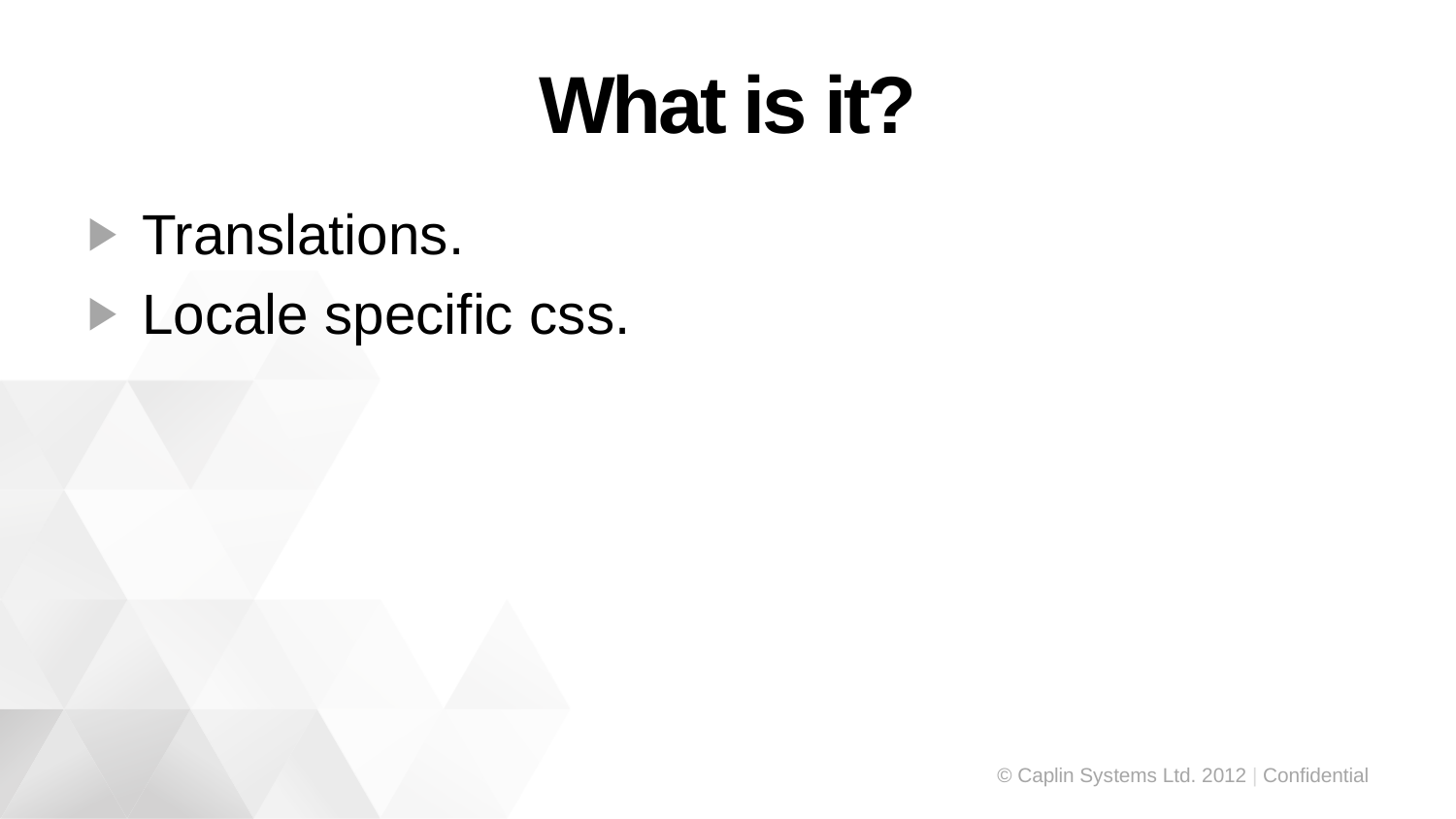

# What is it?
Translations.
Locale specific css.